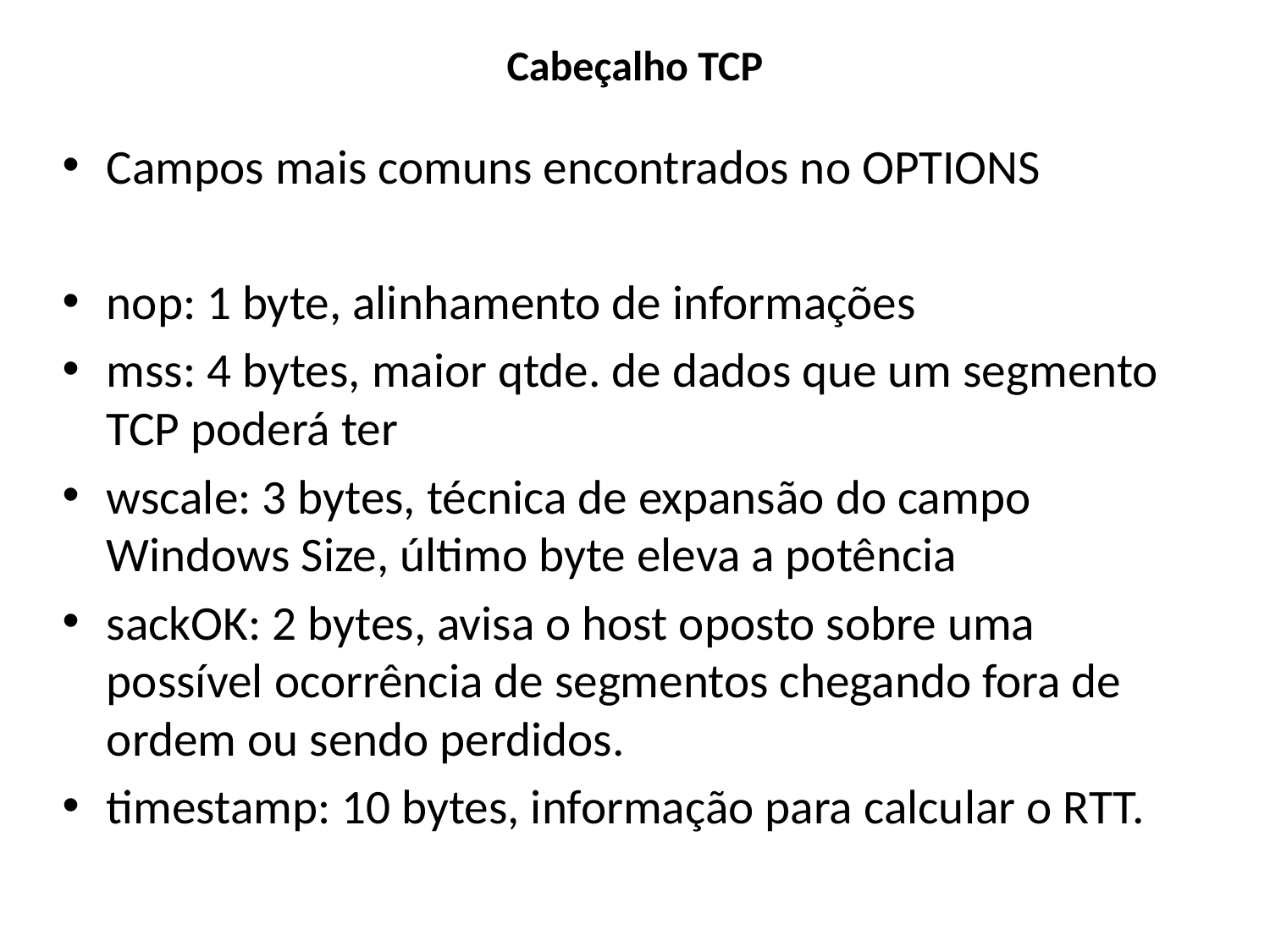

# Cabeçalho TCP
Campos mais comuns encontrados no OPTIONS

nop: 1 byte, alinhamento de informações
mss: 4 bytes, maior qtde. de dados que um segmento TCP poderá ter
wscale: 3 bytes, técnica de expansão do campo Windows Size, último byte eleva a potência
sackOK: 2 bytes, avisa o host oposto sobre uma possível ocorrência de segmentos chegando fora de ordem ou sendo perdidos.
timestamp: 10 bytes, informação para calcular o RTT.